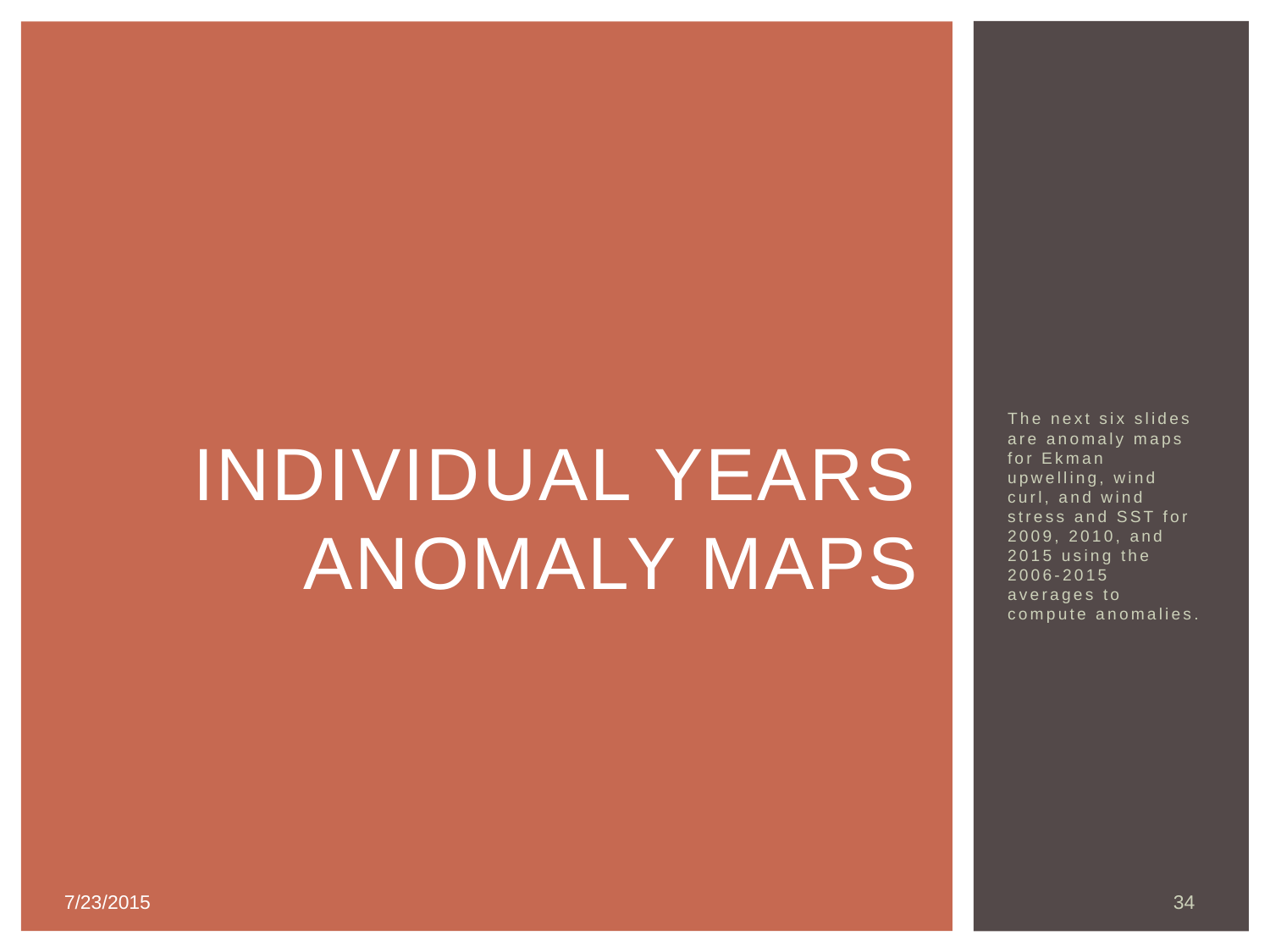

# Individual Years Anomaly Maps
The next six slides are anomaly maps for Ekman upwelling, wind curl, and wind stress and SST for 2009, 2010, and 2015 using the 2006-2015 averages to compute anomalies.
34
7/23/2015